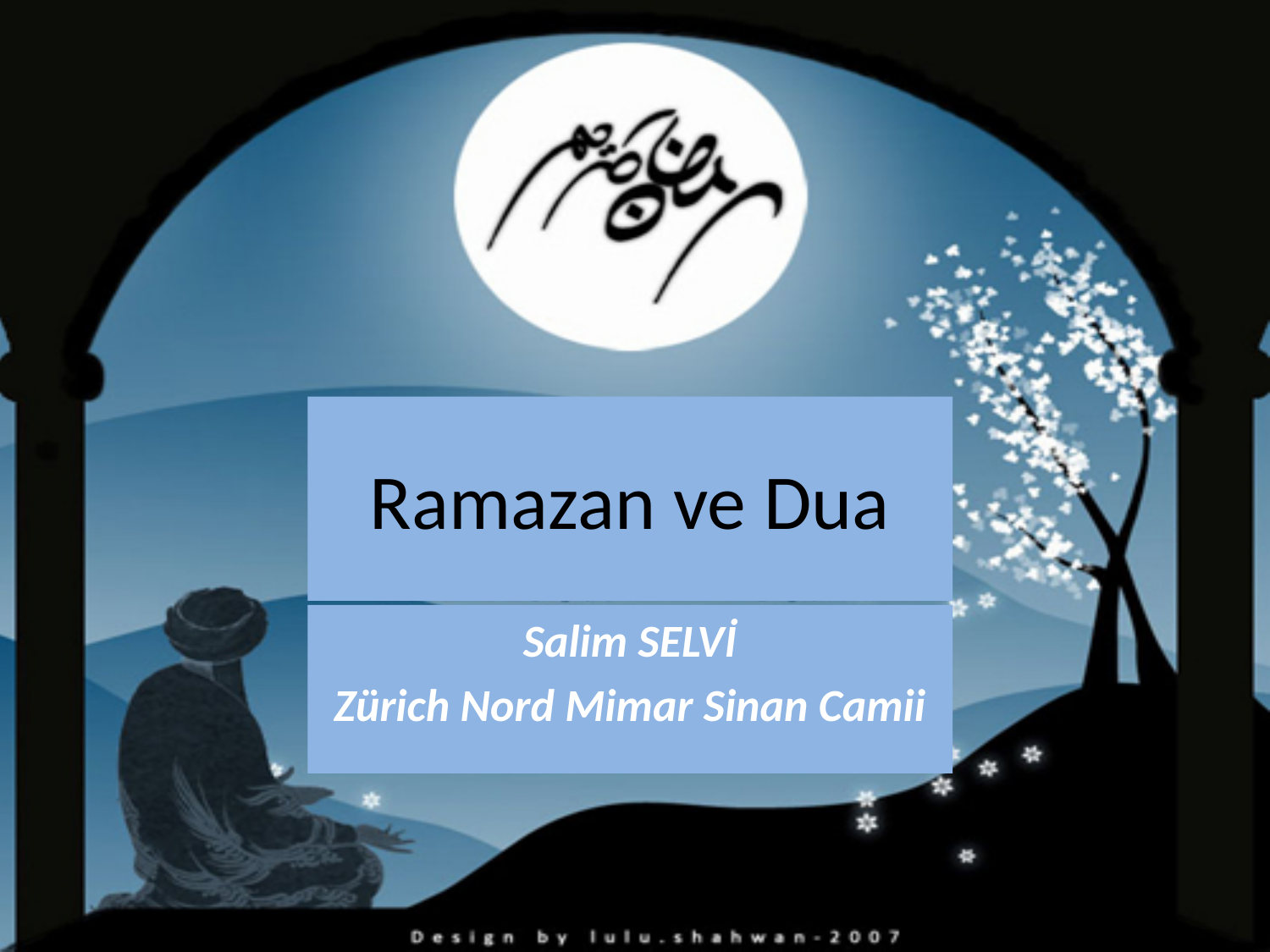

# Ramazan ve Dua
Salim SELVİ
Zürich Nord Mimar Sinan Camii